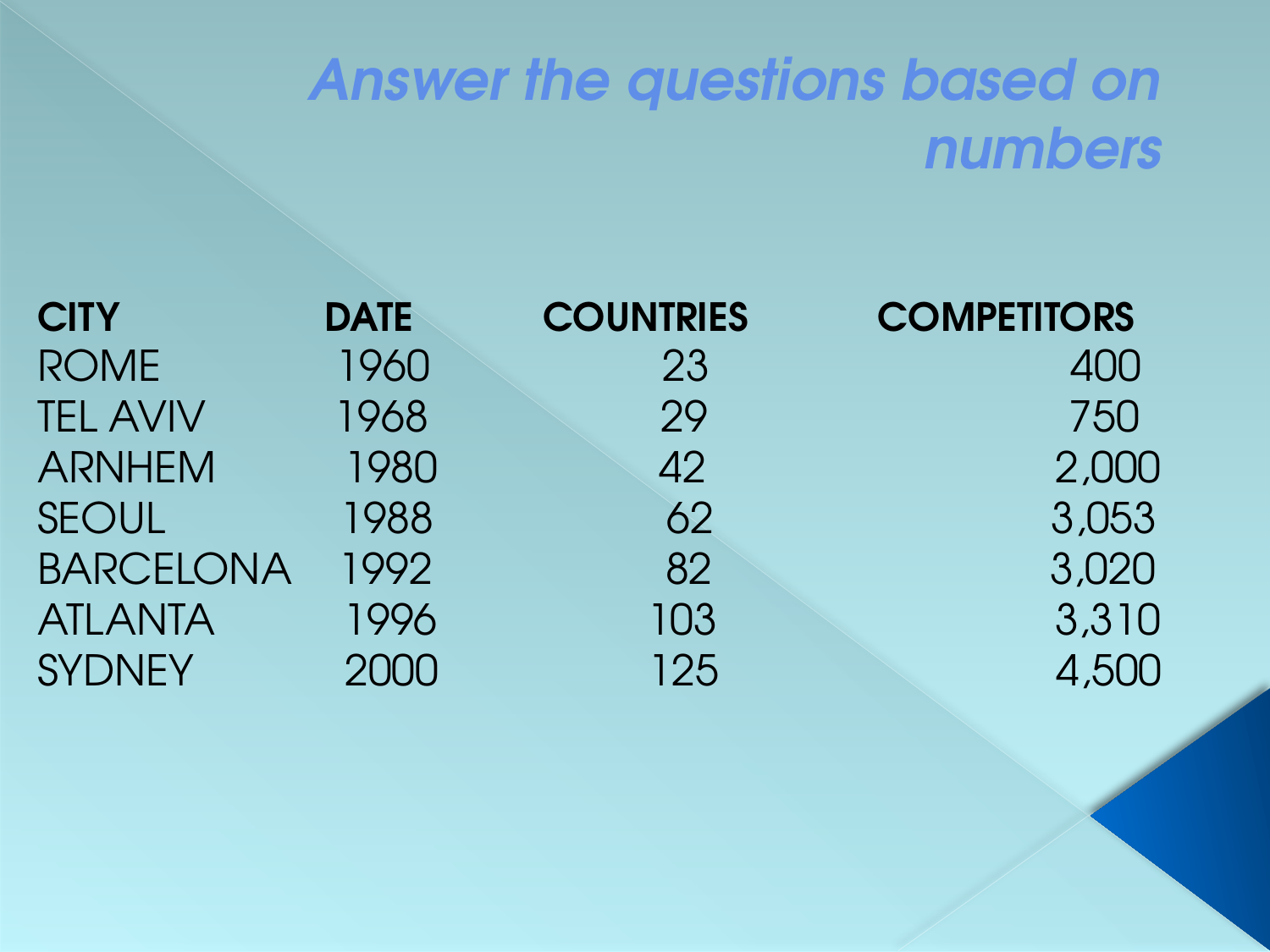

# Answer the questions based on numbers
CITY                   DATE            COUNTRIES            COMPETITORS
ROME               1960                    23                               400
TEL AVIV           1968                    29                               750
ARNHEM           1980                   42                              2,000
SEOUL               1988                    62                             3,053
BARCELONA    1992                    82                             3,020
ATLANTA           1996                  103                             3,310
SYDNEY             2000                  125                             4,500